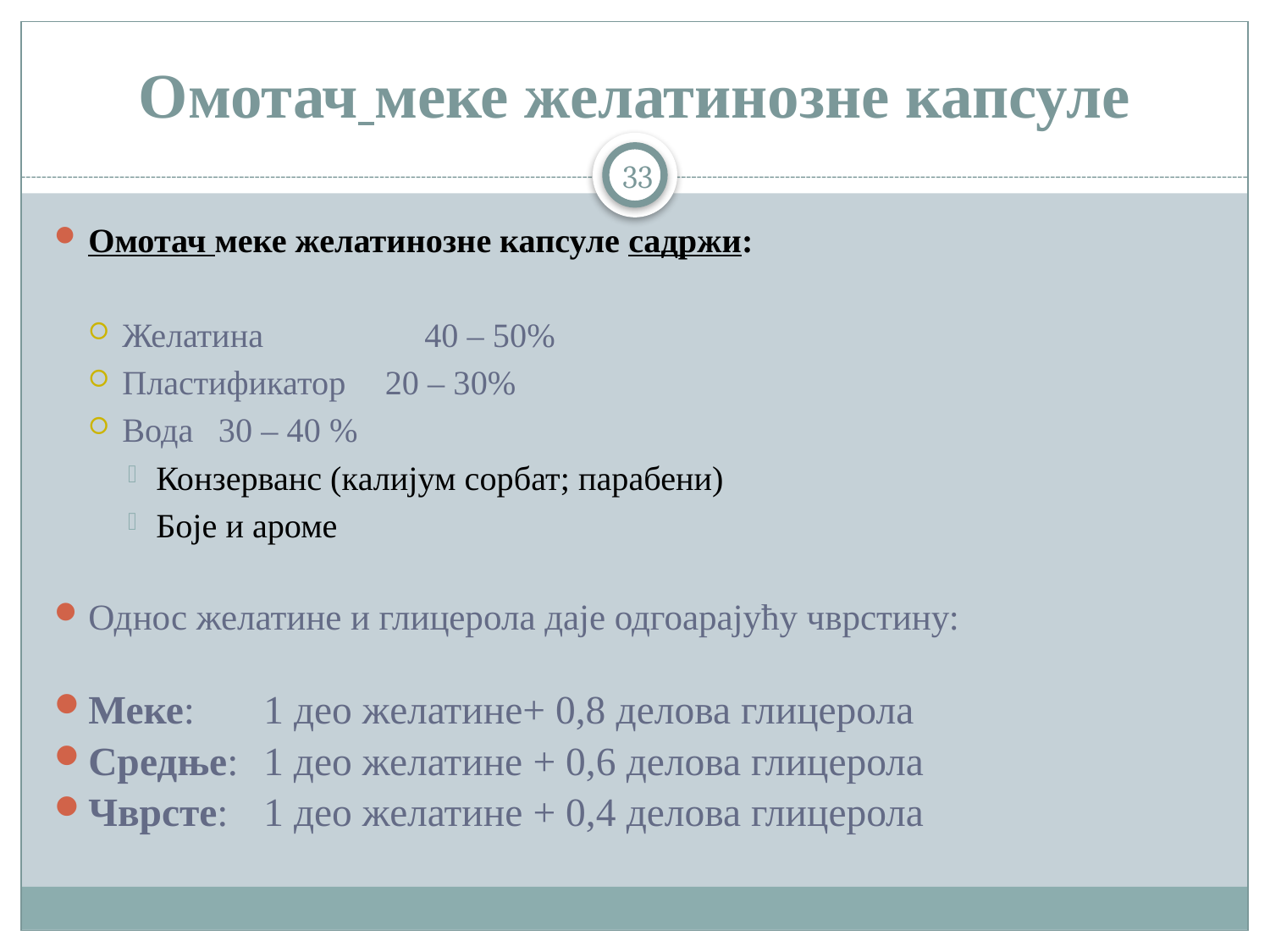

# Омотач меке желатинозне капсуле
33
Омотач меке желатинозне капсуле садржи:

Желатина		               40 – 50%
Пластификатор 		20 – 30%
Вода			 30 – 40 %
Конзерванс (калијум сорбат; парабени)
Боје и ароме

Однос желатине и глицерола даје одгоарајућу чврстину:

Меке: 	1 део желатине+ 0,8 делова глицерола
Средње: 	1 део желатине + 0,6 делова глицерола
Чврсте: 	1 део желатине + 0,4 делова глицерола